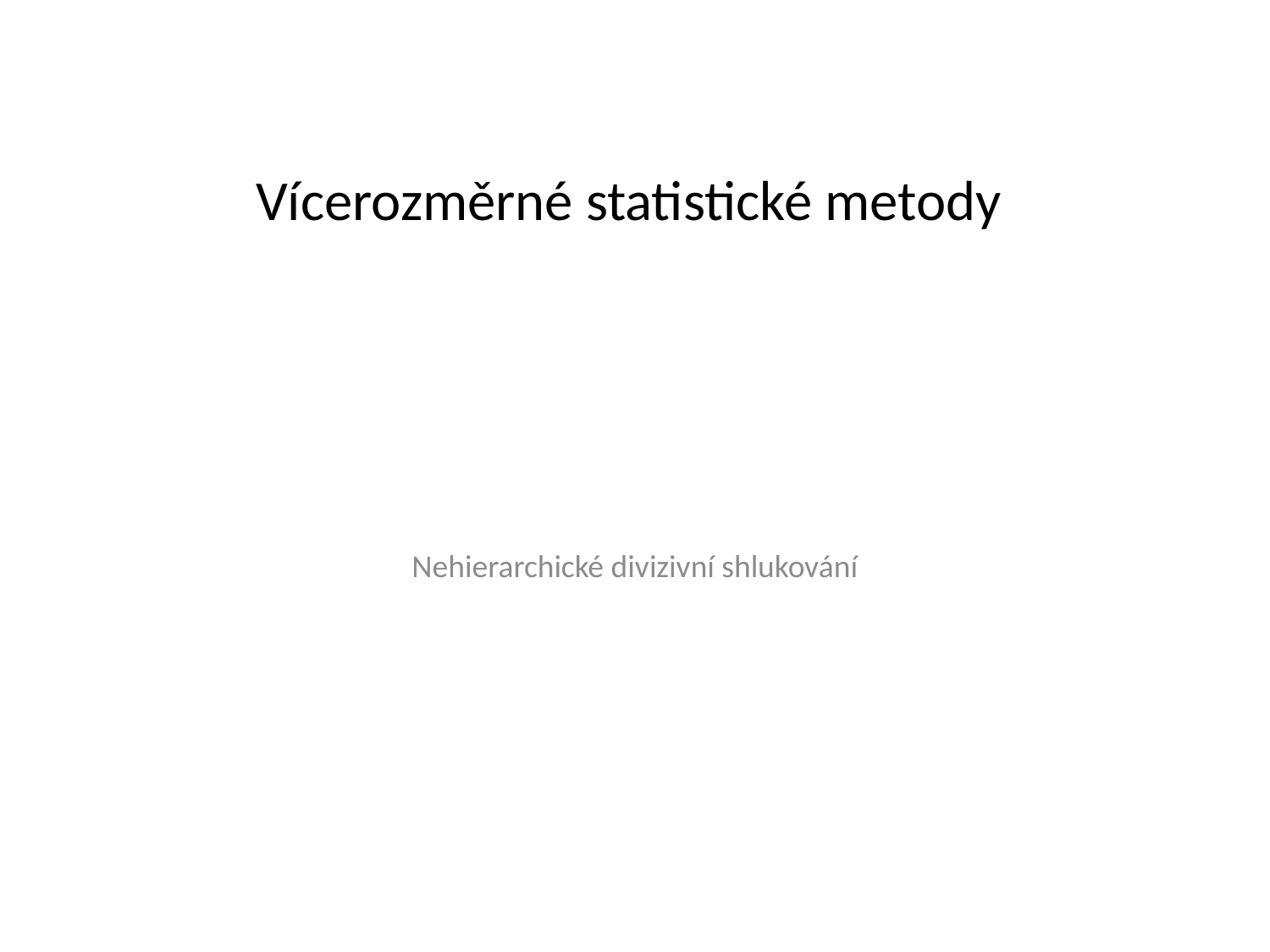

# Vícerozměrné statistické metody
Nehierarchické divizivní shlukování